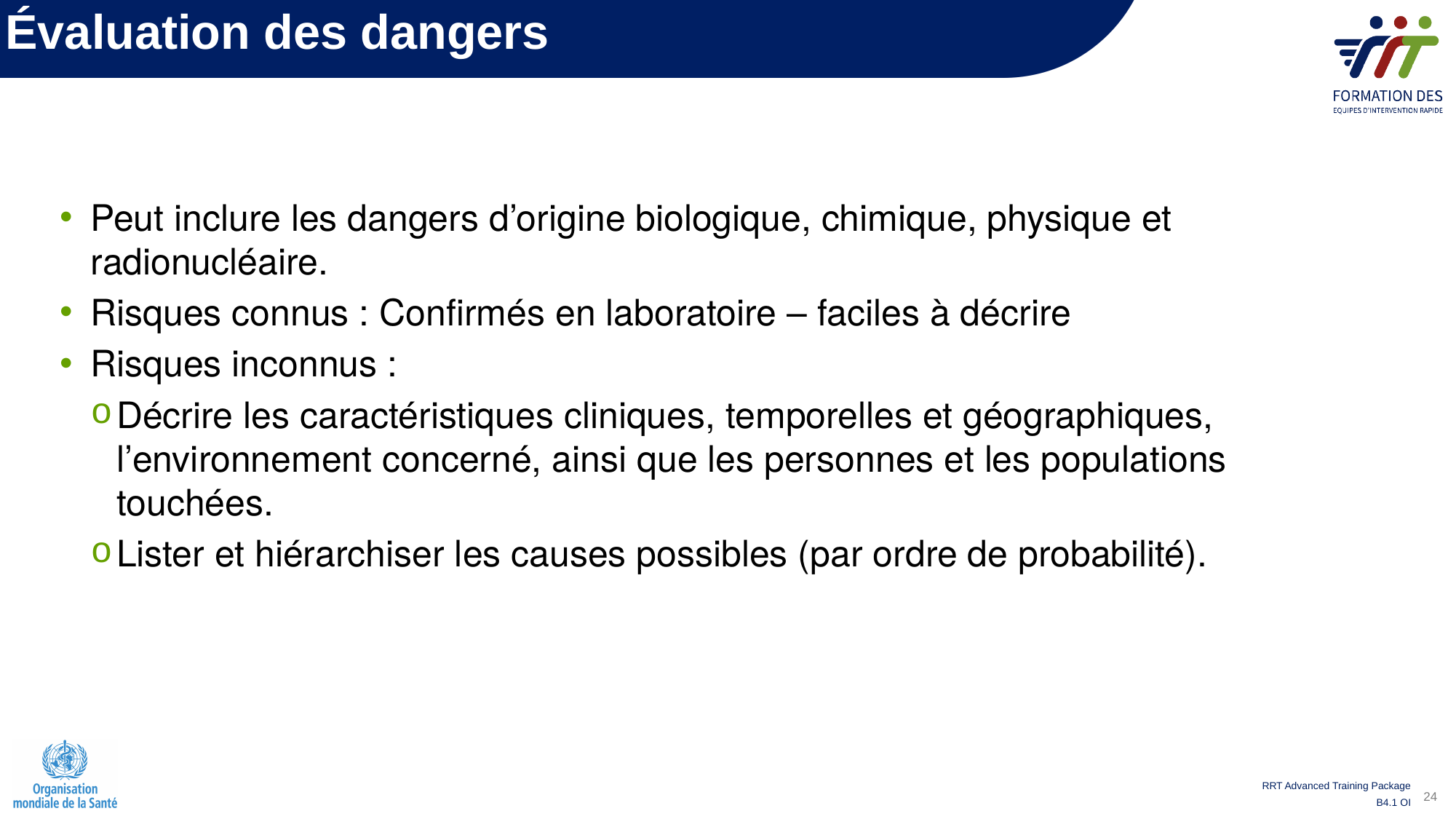

Évaluation des dangers
Peut inclure les dangers d’origine biologique, chimique, physique et radionucléaire.
Risques connus : Confirmés en laboratoire – faciles à décrire
Risques inconnus :
Décrire les caractéristiques cliniques, temporelles et géographiques, l’environnement concerné, ainsi que les personnes et les populations touchées.
Lister et hiérarchiser les causes possibles (par ordre de probabilité).